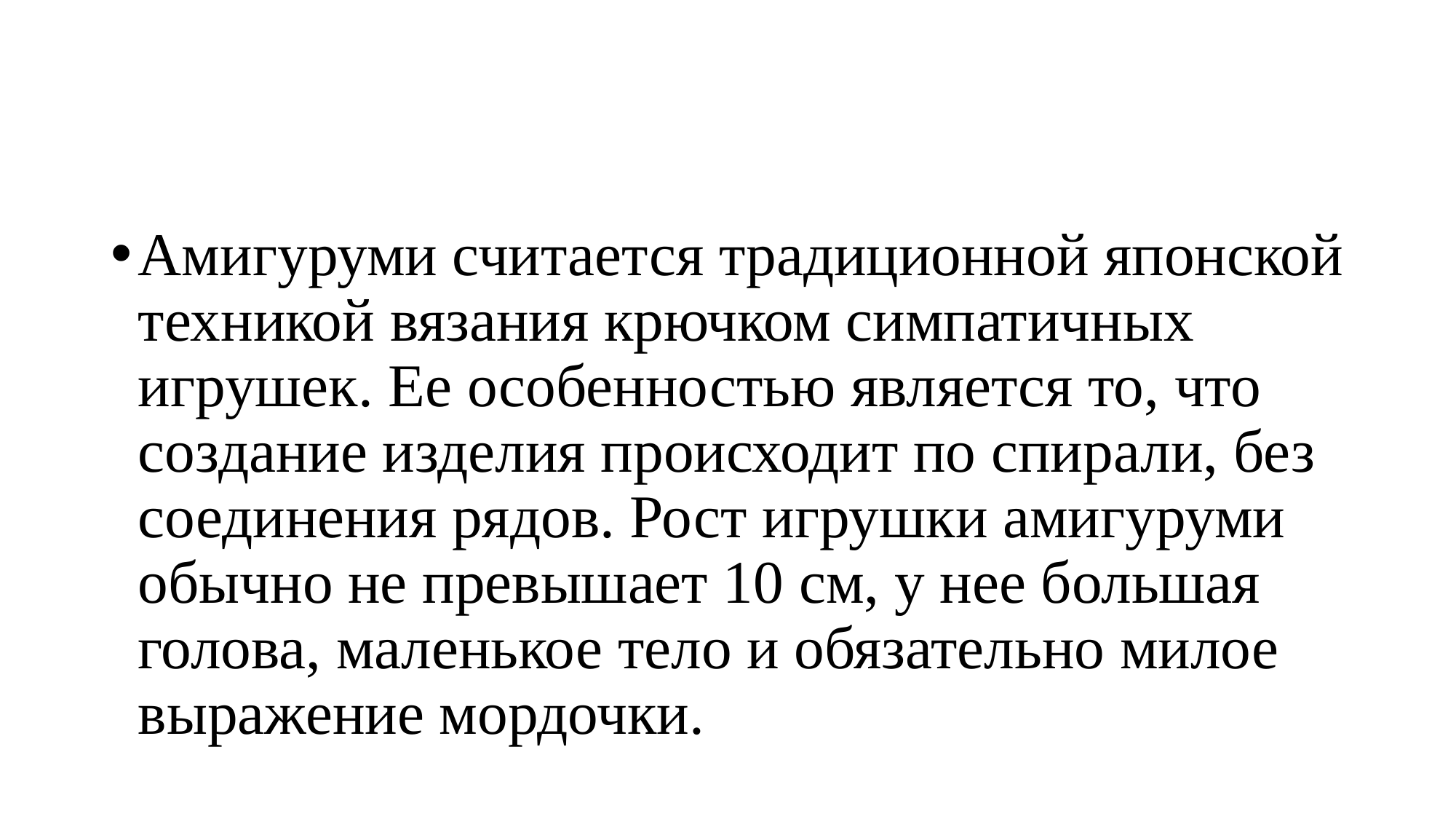

Амигуруми считается традиционной японской техникой вязания крючком симпатичных игрушек. Ее особенностью является то, что создание изделия происходит по спирали, без соединения рядов. Рост игрушки амигуруми обычно не превышает 10 см, у нее большая голова, маленькое тело и обязательно милое выражение мордочки.